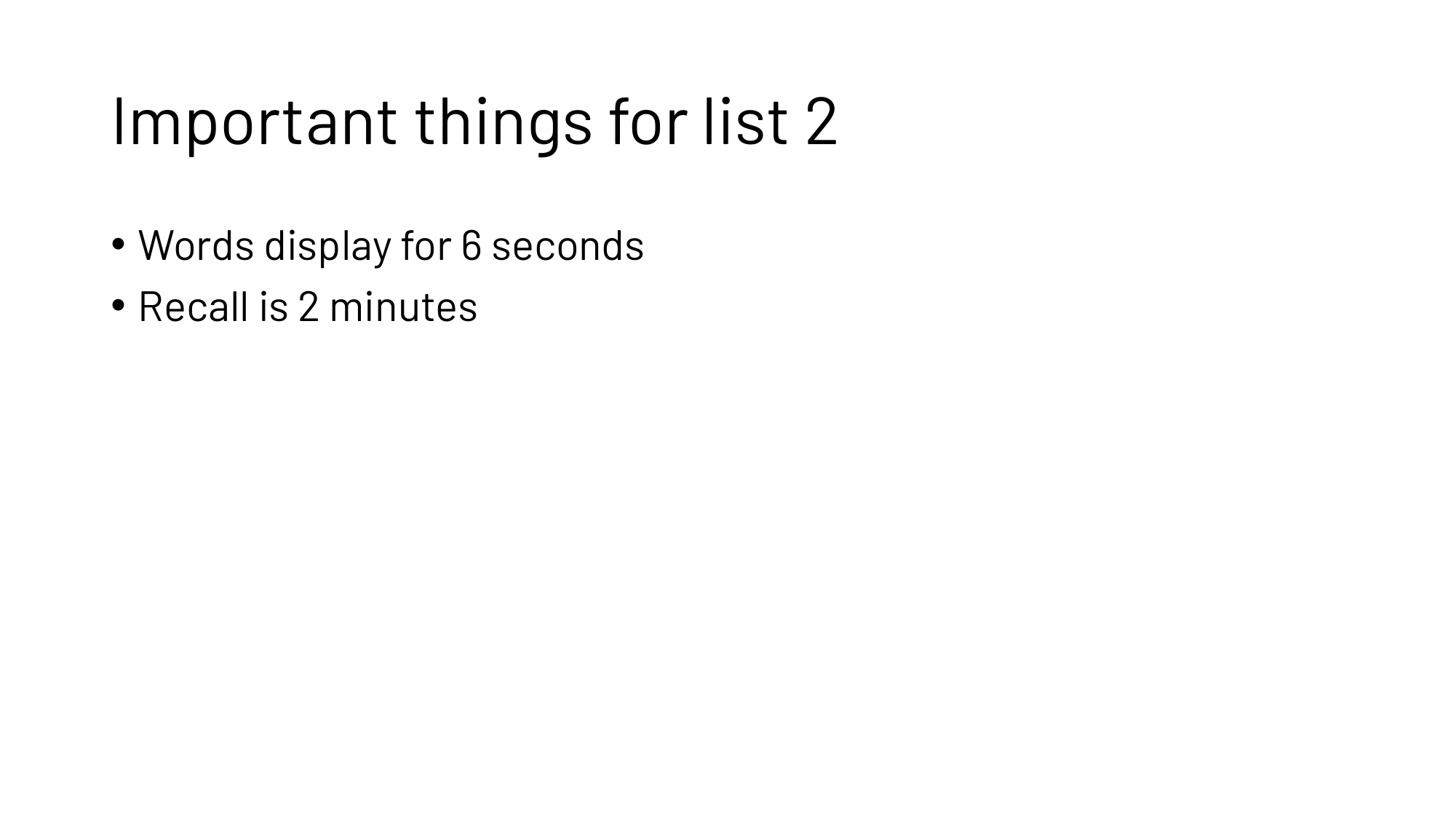

# Important things for list 2
Words display for 6 seconds
Recall is 2 minutes